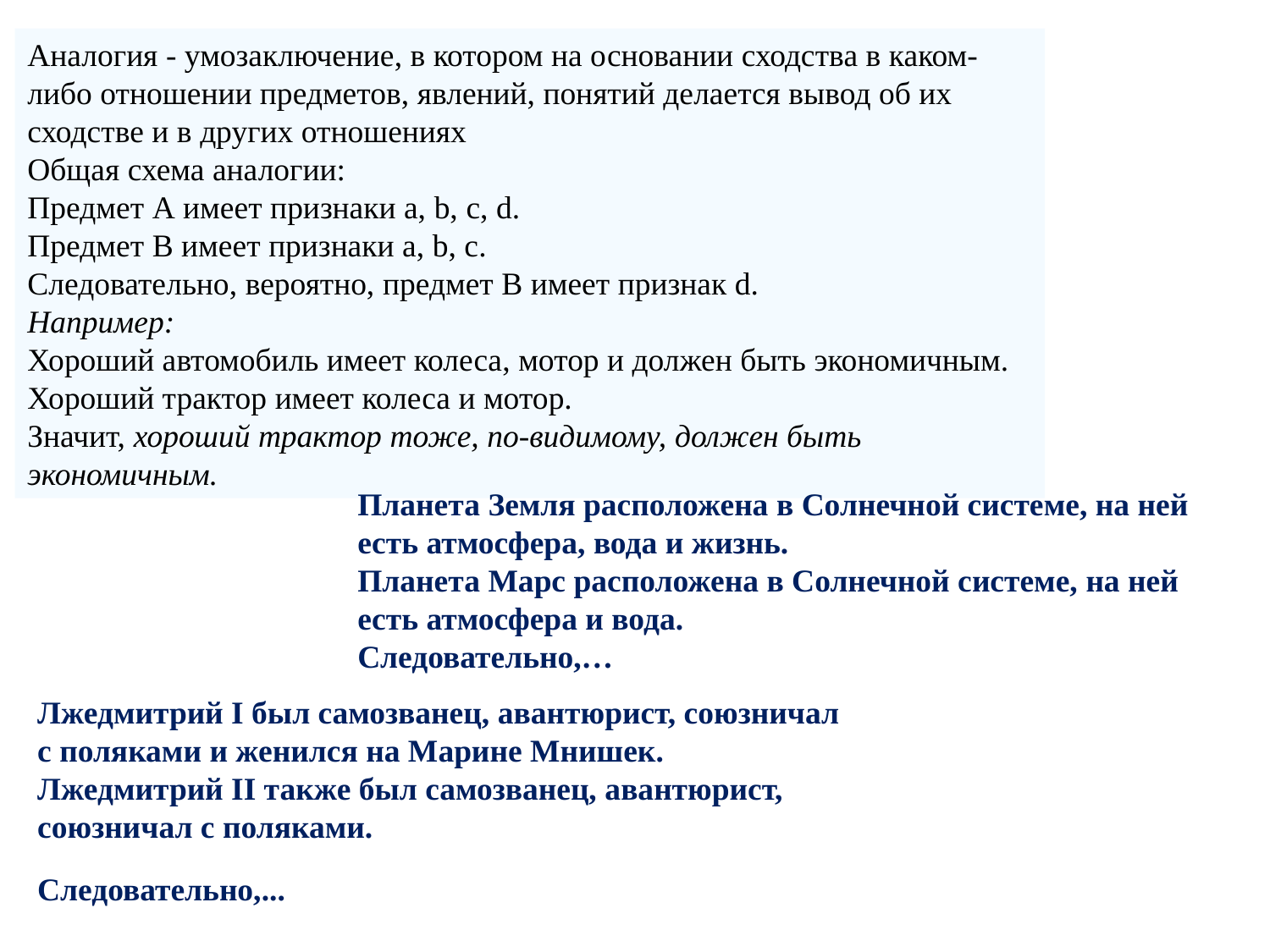

Аналогия - умозаключение, в котором на основании сходства в каком-либо отношении предметов, явлений, понятий делается вывод об их сходстве и в других отношениях
Общая схема аналогии:
Предмет А имеет признаки а, b, с, d.
Предмет В имеет признаки а, b, с.
Следовательно, вероятно, предмет В имеет признак d.
Например:
Хороший автомобиль имеет колеса, мотор и должен быть экономичным.
Хороший трактор имеет колеса и мотор.
Значит, хороший трактор тоже, по-видимому, должен быть экономичным.
Планета Земля расположена в Солнечной системе, на ней есть атмосфера, вода и жизнь.
Планета Марс расположена в Солнечной системе, на ней есть атмосфера и вода.
Следовательно,…
Лжедмитрий I был самозванец, авантюрист, союзничал с поляками и женился на Марине Мнишек.
Лжедмитрий II также был самозванец, авантюрист, союзничал с поляками.
Следовательно,...